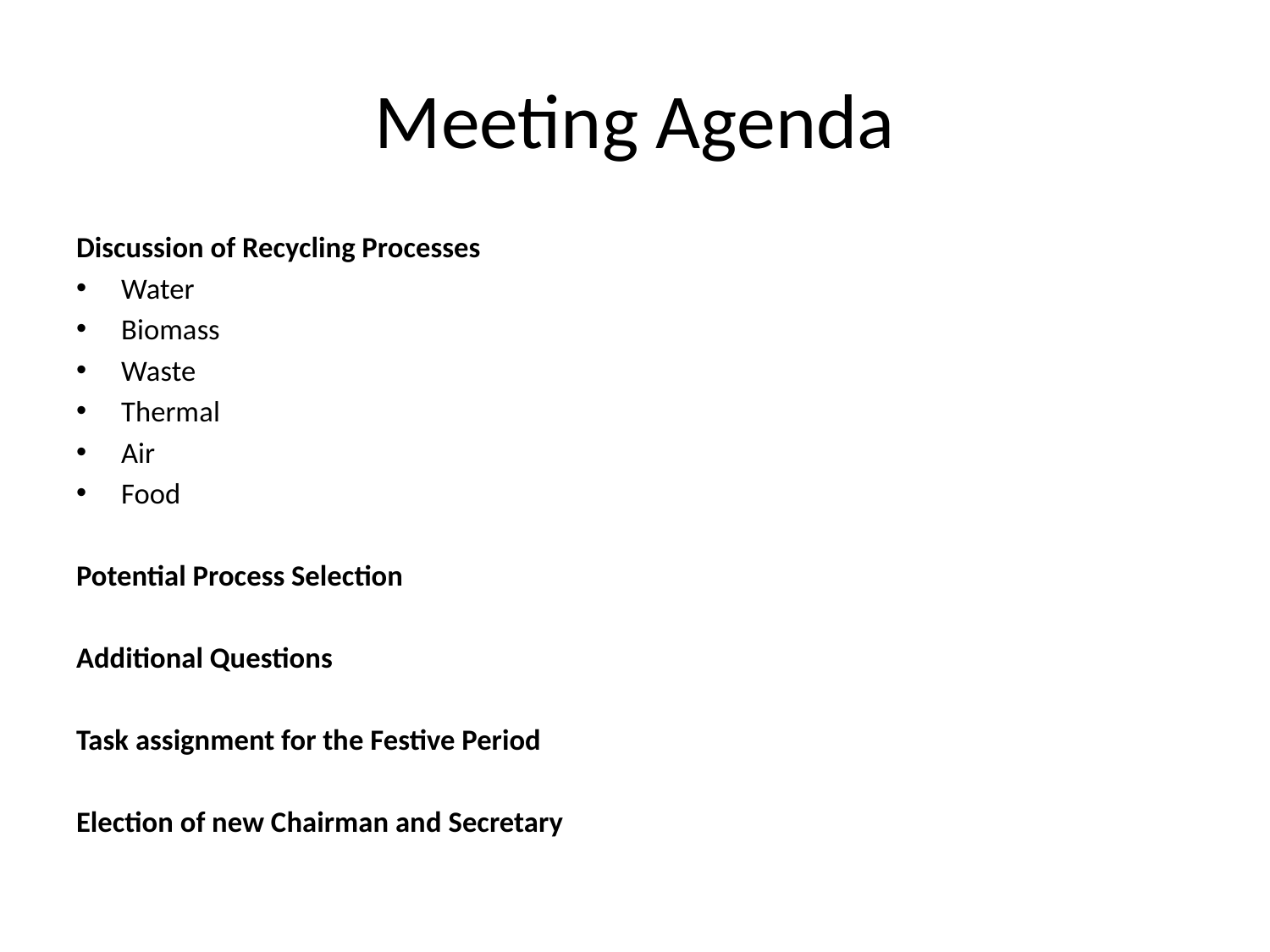

# Meeting Agenda
Discussion of Recycling Processes
Water
Biomass
Waste
Thermal
Air
Food

Potential Process Selection

Additional Questions

Task assignment for the Festive Period

Election of new Chairman and Secretary